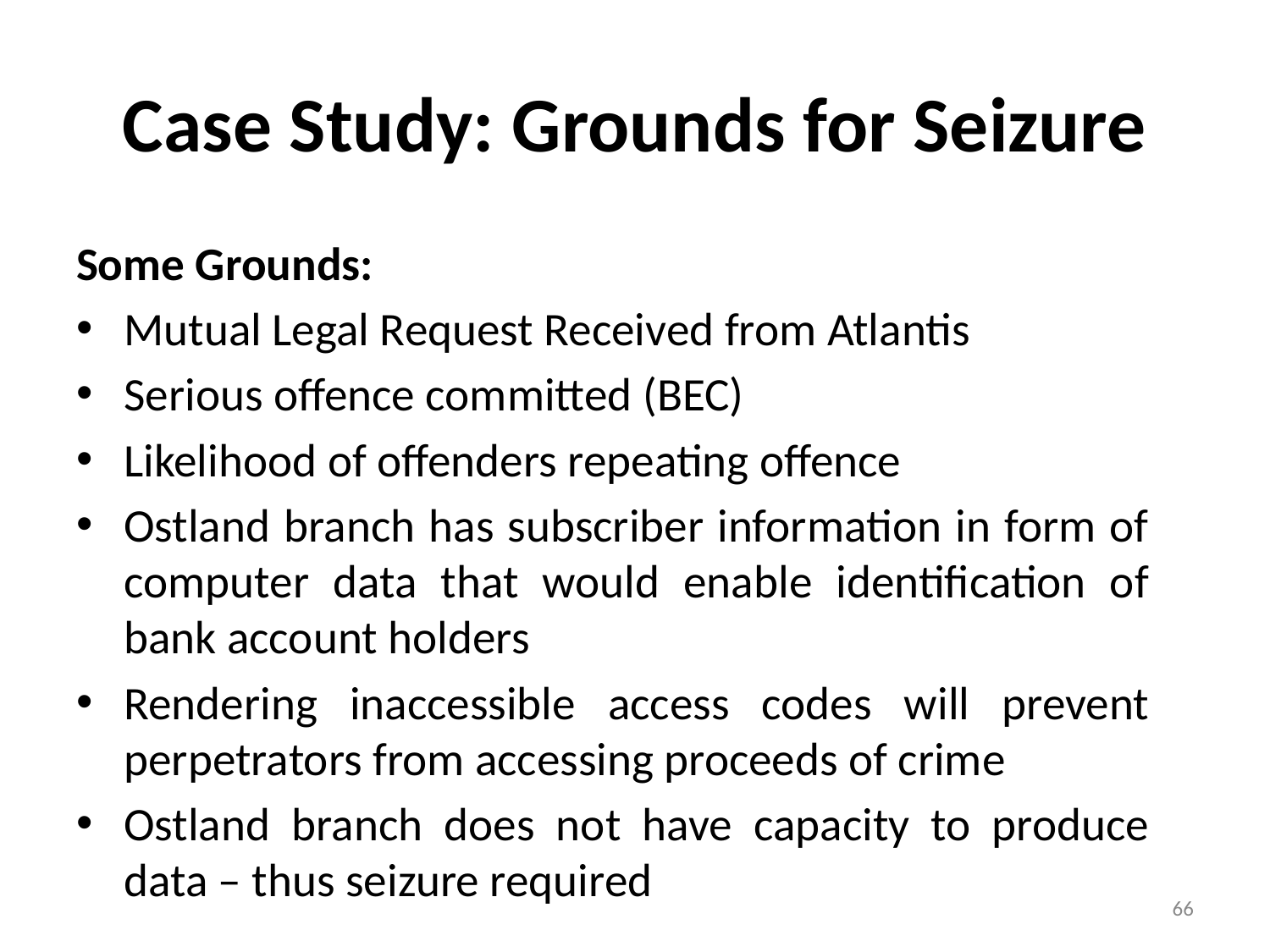

# Case Study: Grounds for Seizure
Some Grounds:
Mutual Legal Request Received from Atlantis
Serious offence committed (BEC)
Likelihood of offenders repeating offence
Ostland branch has subscriber information in form of computer data that would enable identification of bank account holders
Rendering inaccessible access codes will prevent perpetrators from accessing proceeds of crime
Ostland branch does not have capacity to produce data – thus seizure required
66